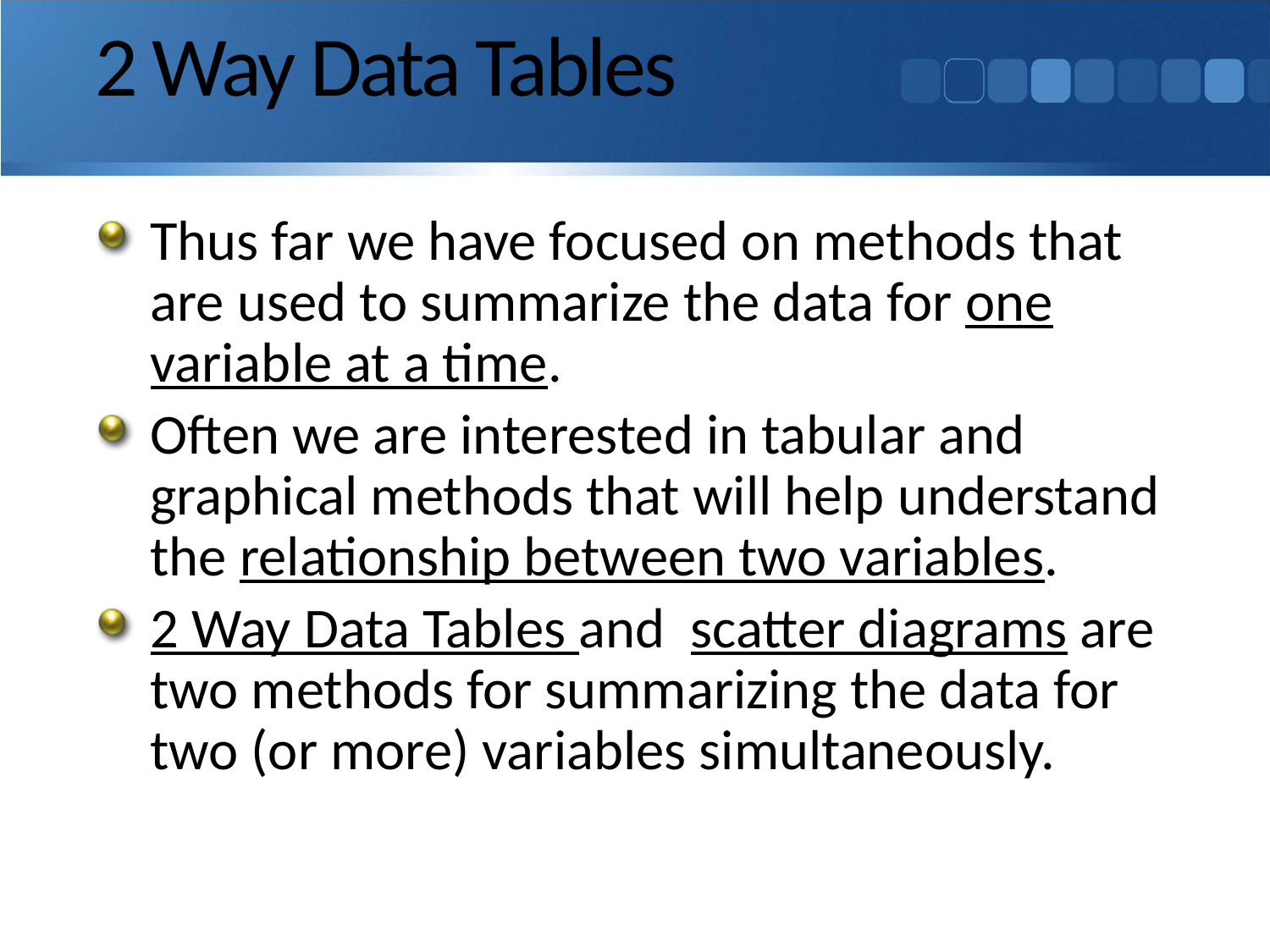

# 2 Way Data Tables
Thus far we have focused on methods that are used to summarize the data for one variable at a time.
Often we are interested in tabular and graphical methods that will help understand the relationship between two variables.
2 Way Data Tables and  scatter diagrams are two methods for summarizing the data for two (or more) variables simultaneously.